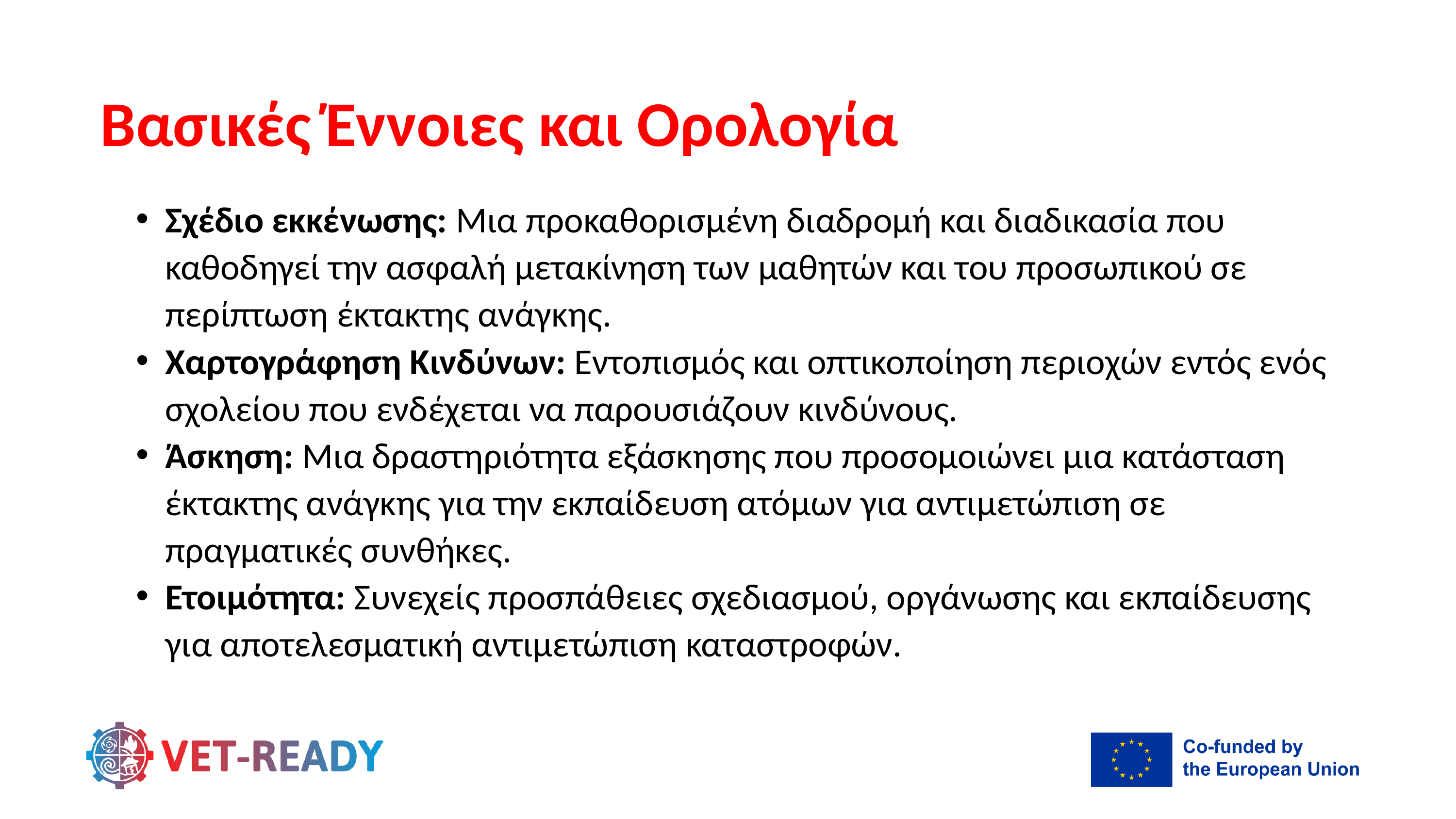

Βασικές Έννοιες και Ορολογία
Σχέδιο εκκένωσης: Μια προκαθορισμένη διαδρομή και διαδικασία που καθοδηγεί την ασφαλή μετακίνηση των μαθητών και του προσωπικού σε περίπτωση έκτακτης ανάγκης.
Χαρτογράφηση Κινδύνων: Εντοπισμός και οπτικοποίηση περιοχών εντός ενός σχολείου που ενδέχεται να παρουσιάζουν κινδύνους.
Άσκηση: Μια δραστηριότητα εξάσκησης που προσομοιώνει μια κατάσταση έκτακτης ανάγκης για την εκπαίδευση ατόμων για αντιμετώπιση σε πραγματικές συνθήκες.
Ετοιμότητα: Συνεχείς προσπάθειες σχεδιασμού, οργάνωσης και εκπαίδευσης για αποτελεσματική αντιμετώπιση καταστροφών.